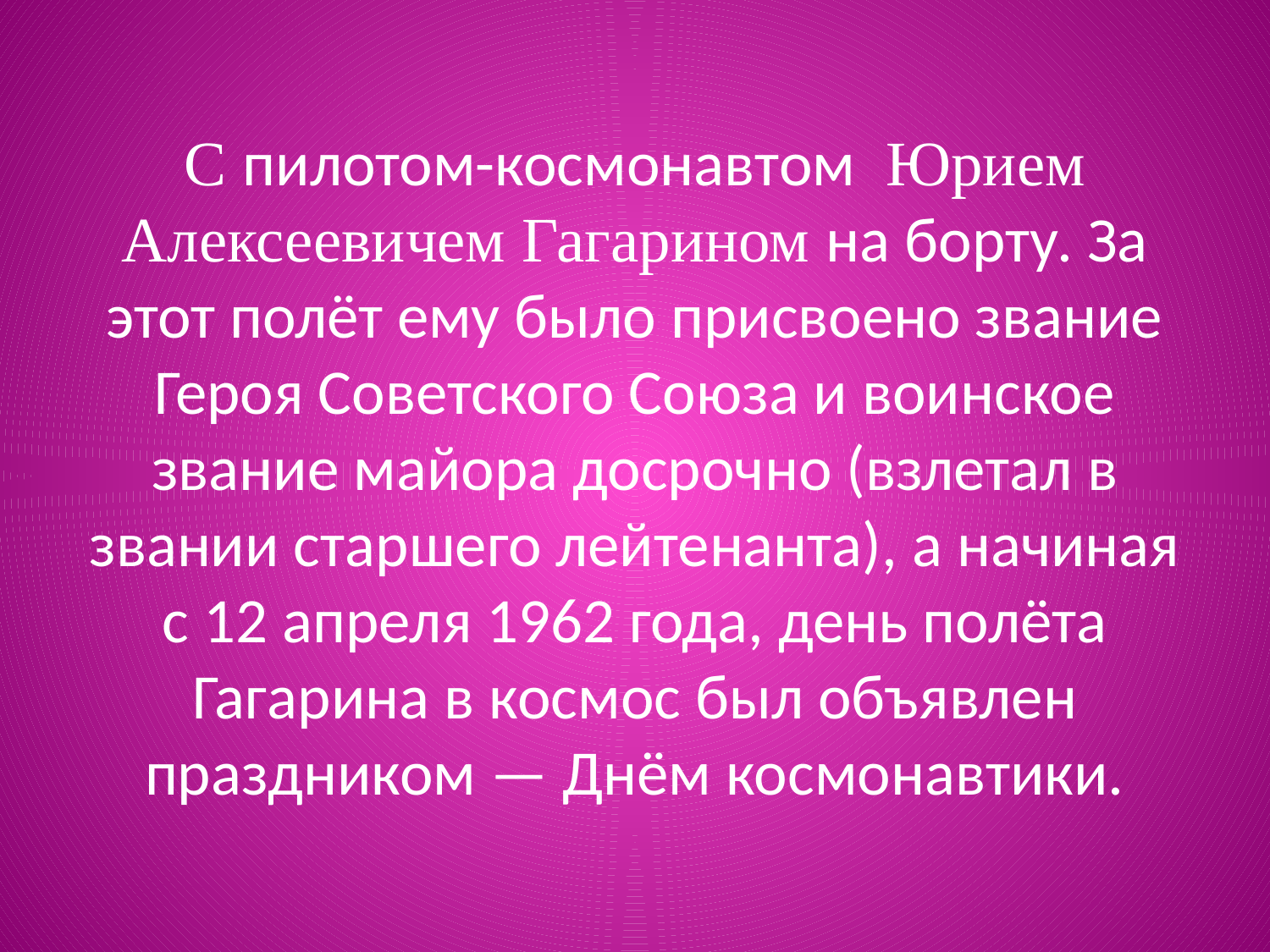

# С пилотом-космонавтом  Юрием Алексеевичем Гагарином на борту. За этот полёт ему было присвоено звание Героя Советского Союза и воинское звание майора досрочно (взлетал в звании старшего лейтенанта), а начиная с 12 апреля 1962 года, день полёта Гагарина в космос был объявлен праздником — Днём космонавтики.